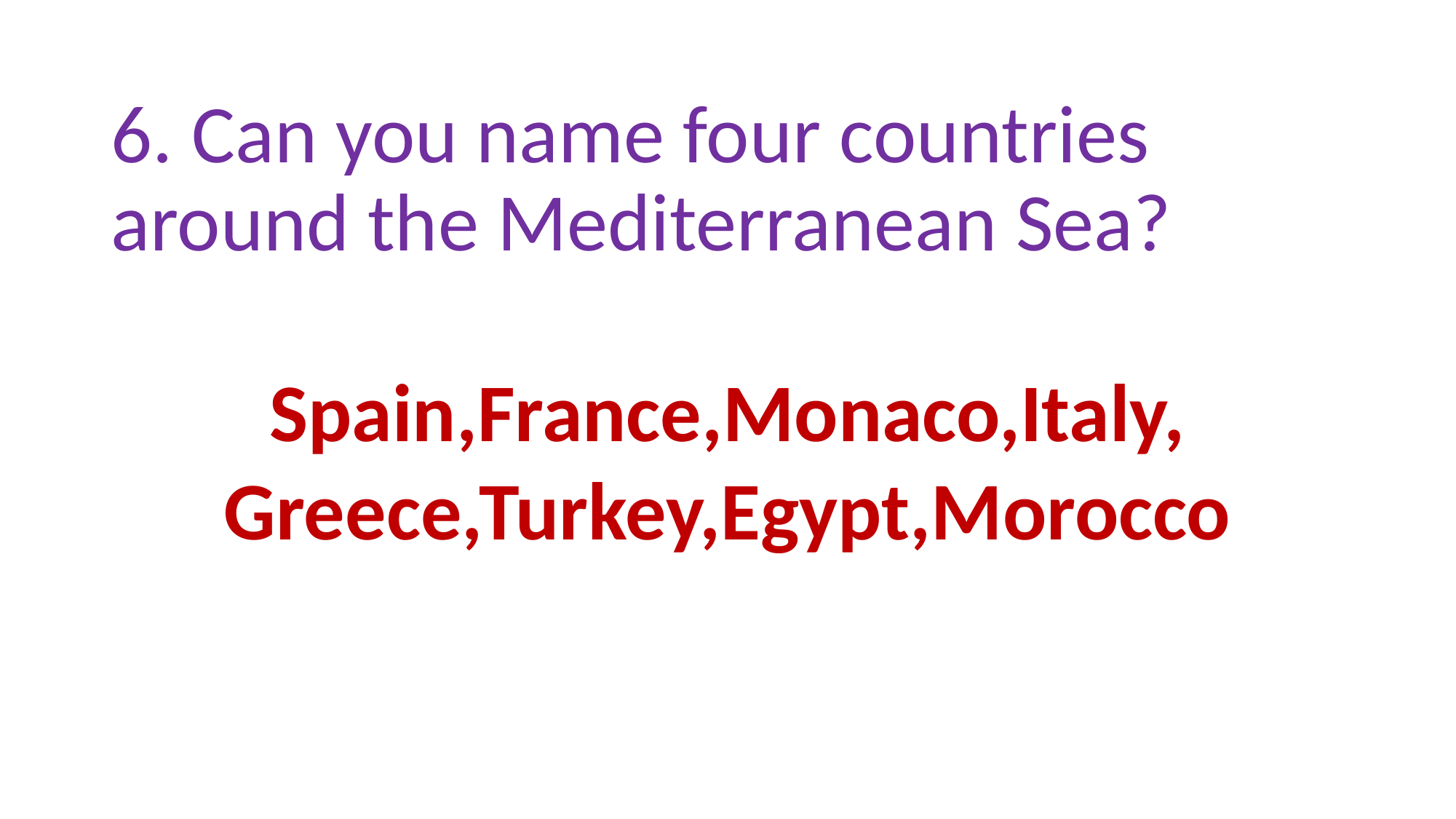

# 6. Can you name four countries around the Mediterranean Sea?
Spain,France,Monaco,Italy,
Greece,Turkey,Egypt,Morocco